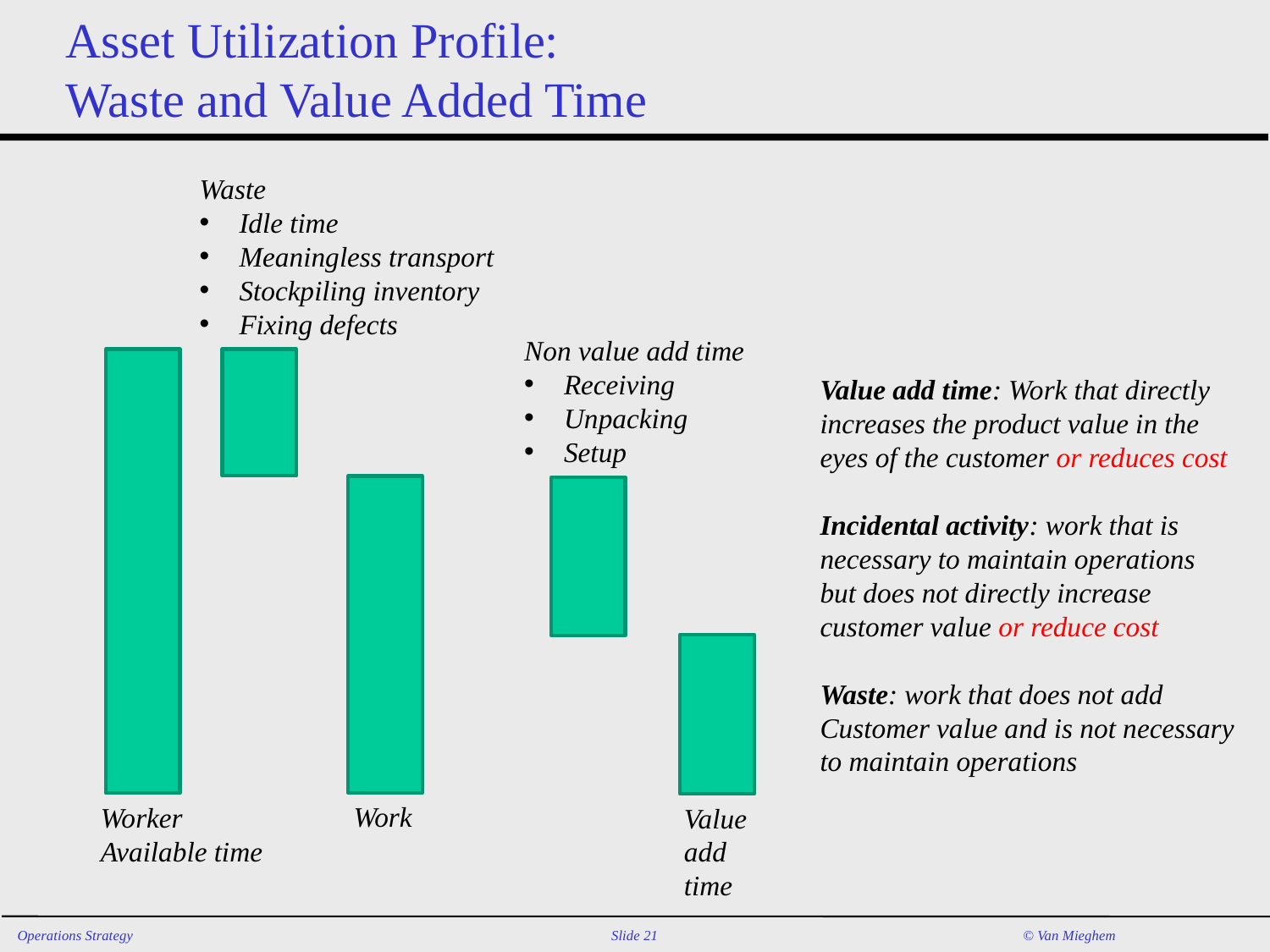

# Asset Utilization Profile: Waste and Value Added Time
Waste
Idle time
Meaningless transport
Stockpiling inventory
Fixing defects
Non value add time
Receiving
Unpacking
Setup

Value add time: Work that directly
increases the product value in the
eyes of the customer or reduces cost

Incidental activity: work that is
necessary to maintain operations
but does not directly increase
customer value or reduce cost

Waste: work that does not add
Customer value and is not necessary
to maintain operations

Work
Worker
Available time
Value
add
time